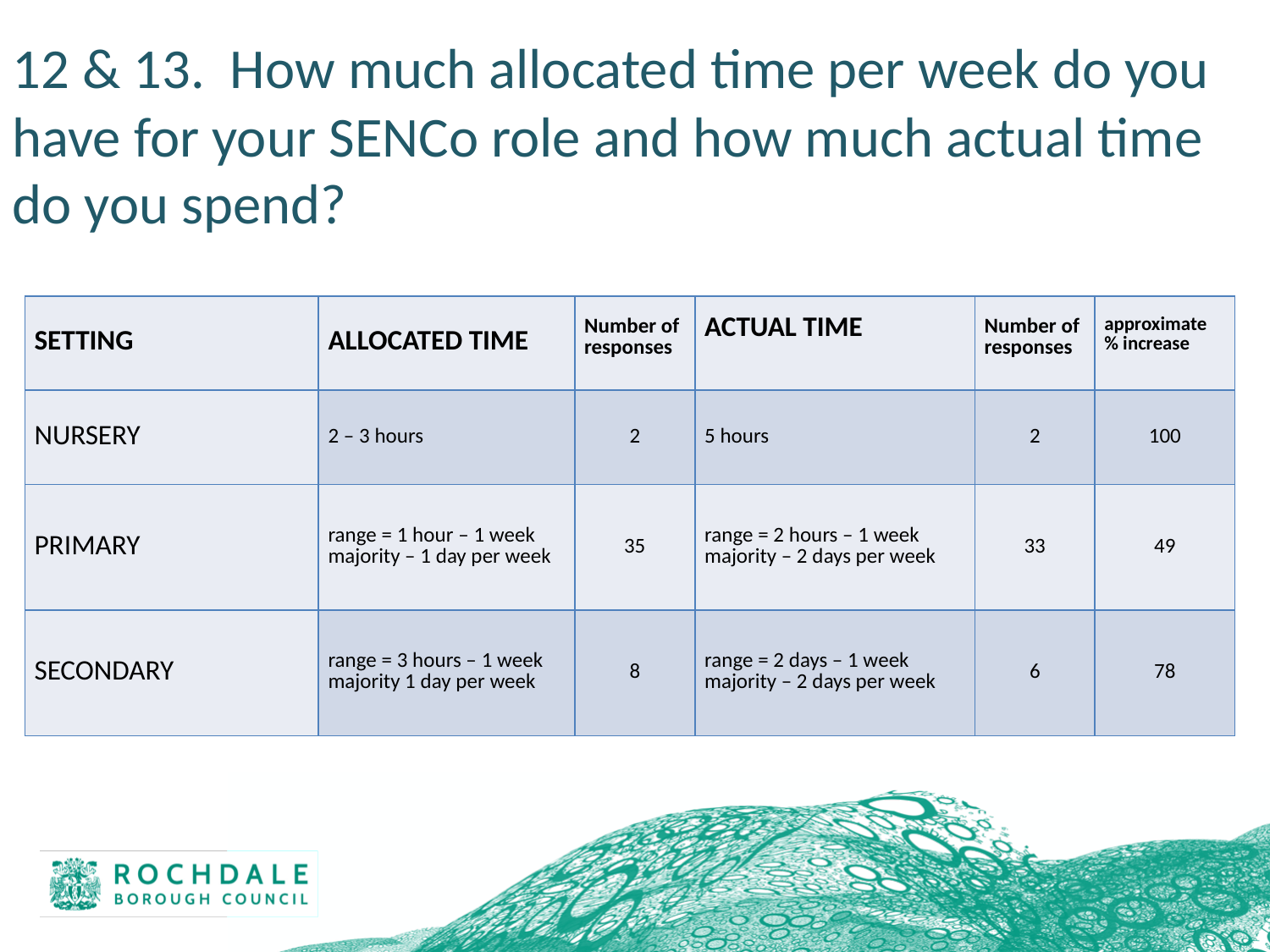

12 & 13.  How much allocated time per week do you have for your SENCo role and how much actual time do you spend?
| SETTING | ALLOCATED TIME | Number of responses | ACTUAL TIME | Number of responses | approximate % increase |
| --- | --- | --- | --- | --- | --- |
| NURSERY | 2 – 3 hours | 2 | 5 hours | 2 | 100 |
| PRIMARY | range = 1 hour – 1 week majority – 1 day per week | 35 | range = 2 hours – 1 week majority – 2 days per week | 33 | 49 |
| SECONDARY | range = 3 hours – 1 week majority 1 day per week | 8 | range = 2 days – 1 week majority – 2 days per week | 6 | 78 |